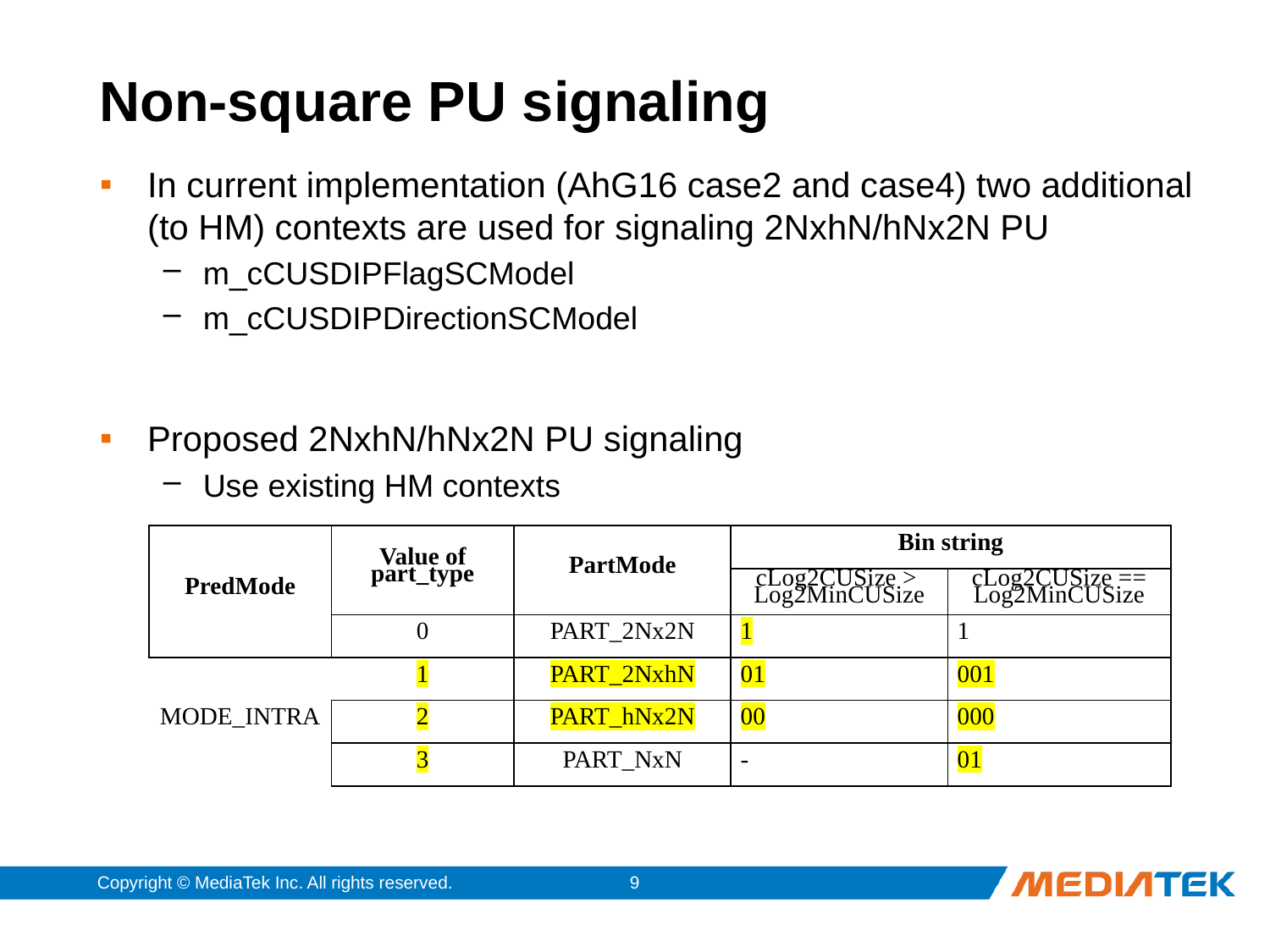

# Non-square PU signaling
In current implementation (AhG16 case2 and case4) two additional (to HM) contexts are used for signaling 2NxhN/hNx2N PU
m_cCUSDIPFlagSCModel
m_cCUSDIPDirectionSCModel

Proposed 2NxhN/hNx2N PU signaling
Use existing HM contexts
| PredMode | Value of part\_type | PartMode | Bin string |  |
| --- | --- | --- | --- | --- |
|  |  |  | cLog2CUSize >  Log2MinCUSize | cLog2CUSize == Log2MinCUSize |
|  | 0 | PART\_2Nx2N | 1 | 1 |
| MODE\_INTRA | 1 | PART\_2NxhN | 01 | 001 |
|  | 2 | PART\_hNx2N | 00 | 000 |
|  | 3 | PART\_NxN | - | 01 |
Copyright © MediaTek Inc. All rights reserved.
9